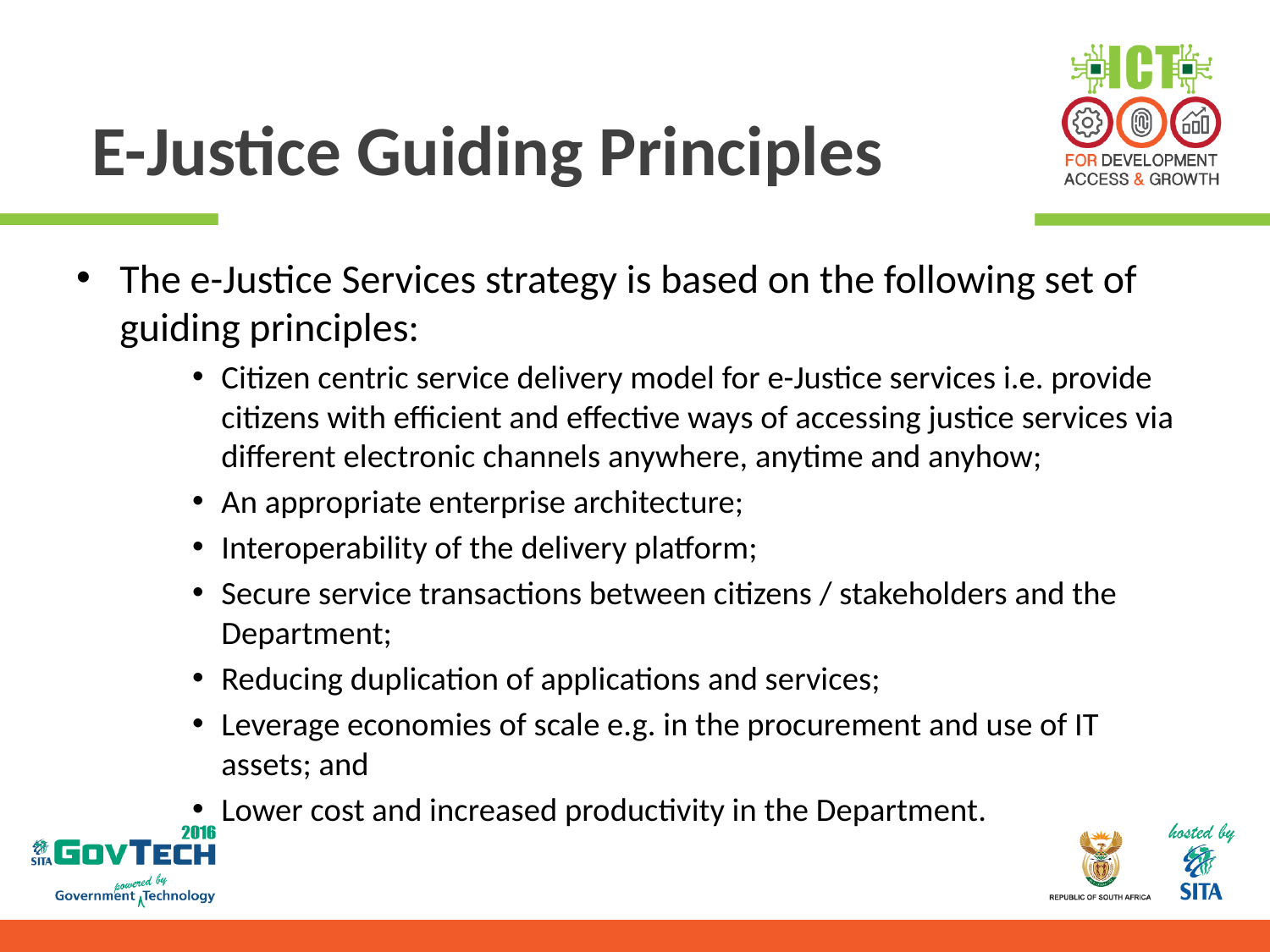

# E-Justice Guiding Principles
The e-Justice Services strategy is based on the following set of guiding principles:
Citizen centric service delivery model for e-Justice services i.e. provide citizens with efficient and effective ways of accessing justice services via different electronic channels anywhere, anytime and anyhow;
An appropriate enterprise architecture;
Interoperability of the delivery platform;
Secure service transactions between citizens / stakeholders and the Department;
Reducing duplication of applications and services;
Leverage economies of scale e.g. in the procurement and use of IT assets; and
Lower cost and increased productivity in the Department.